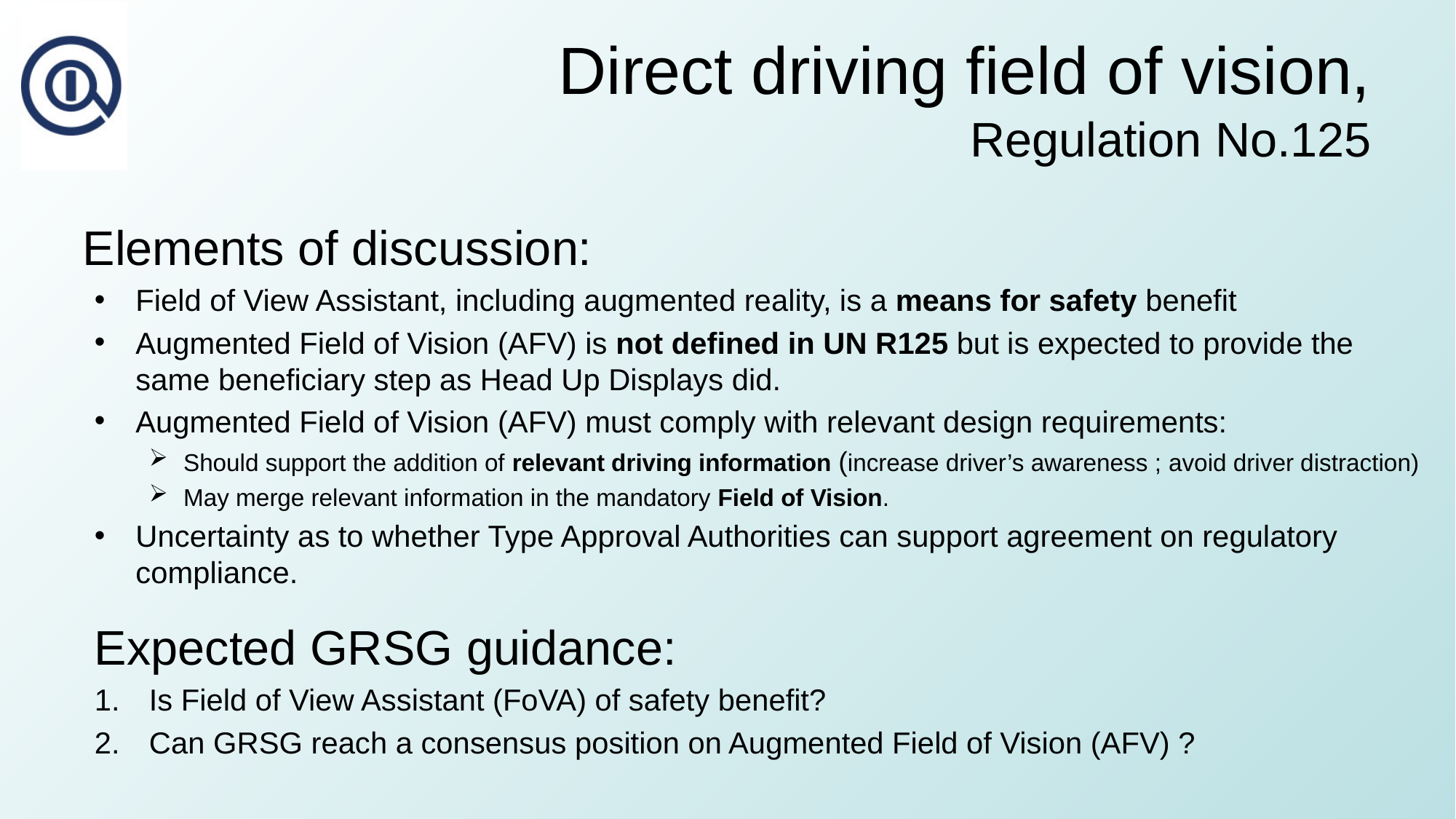

Direct driving field of vision,
Regulation No.125
Elements of discussion:
Field of View Assistant, including augmented reality, is a means for safety benefit
Augmented Field of Vision (AFV) is not defined in UN R125 but is expected to provide the same beneficiary step as Head Up Displays did.
Augmented Field of Vision (AFV) must comply with relevant design requirements:
Should support the addition of relevant driving information (increase driver’s awareness ; avoid driver distraction)
May merge relevant information in the mandatory Field of Vision.
Uncertainty as to whether Type Approval Authorities can support agreement on regulatory compliance.

Expected GRSG guidance:
Is Field of View Assistant (FoVA) of safety benefit?
Can GRSG reach a consensus position on Augmented Field of Vision (AFV) ?